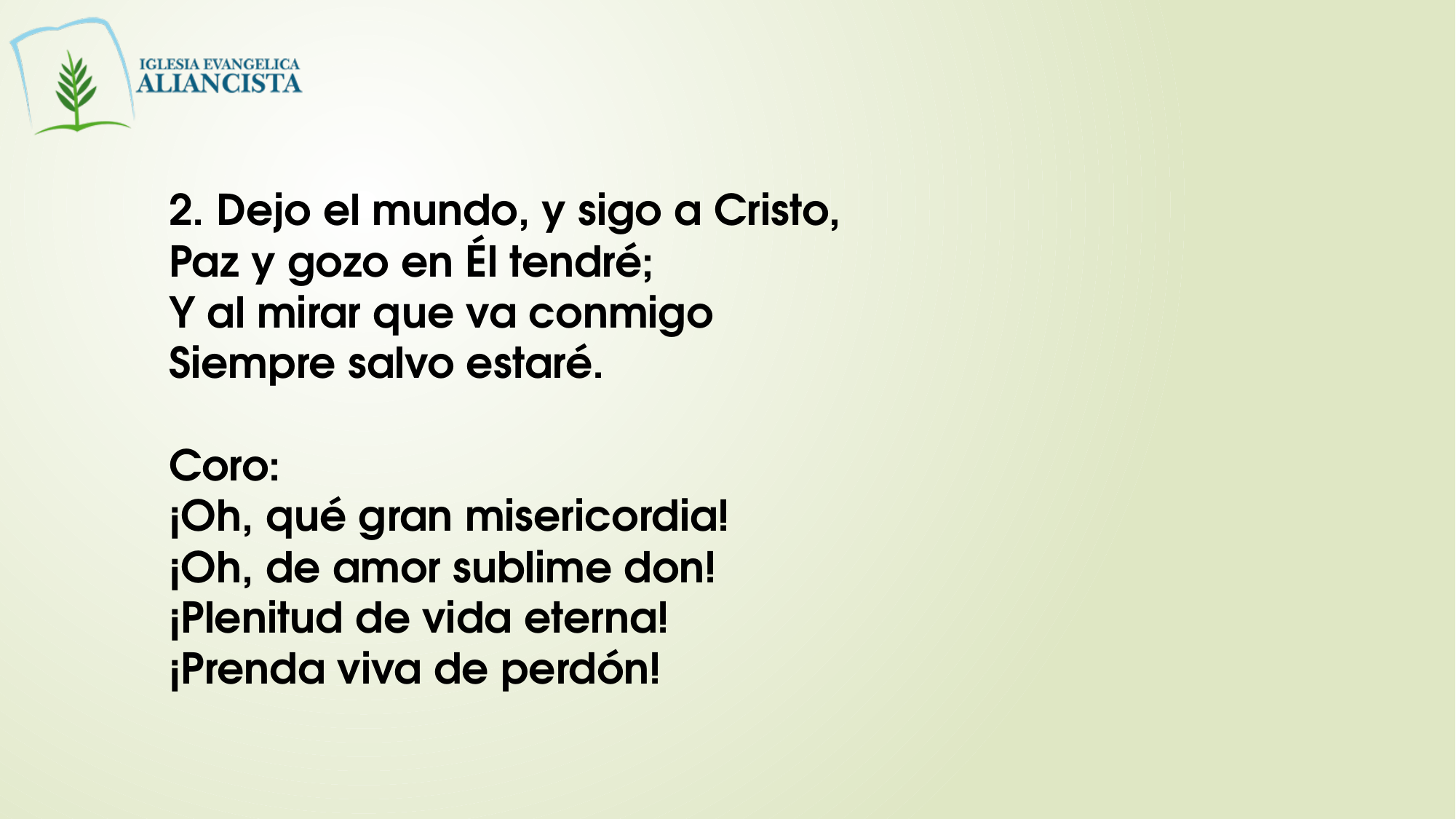

2. Dejo el mundo, y sigo a Cristo,
Paz y gozo en Él tendré;
Y al mirar que va conmigo
Siempre salvo estaré.

Coro:
¡Oh, qué gran misericordia!
¡Oh, de amor sublime don!
¡Plenitud de vida eterna!
¡Prenda viva de perdón!